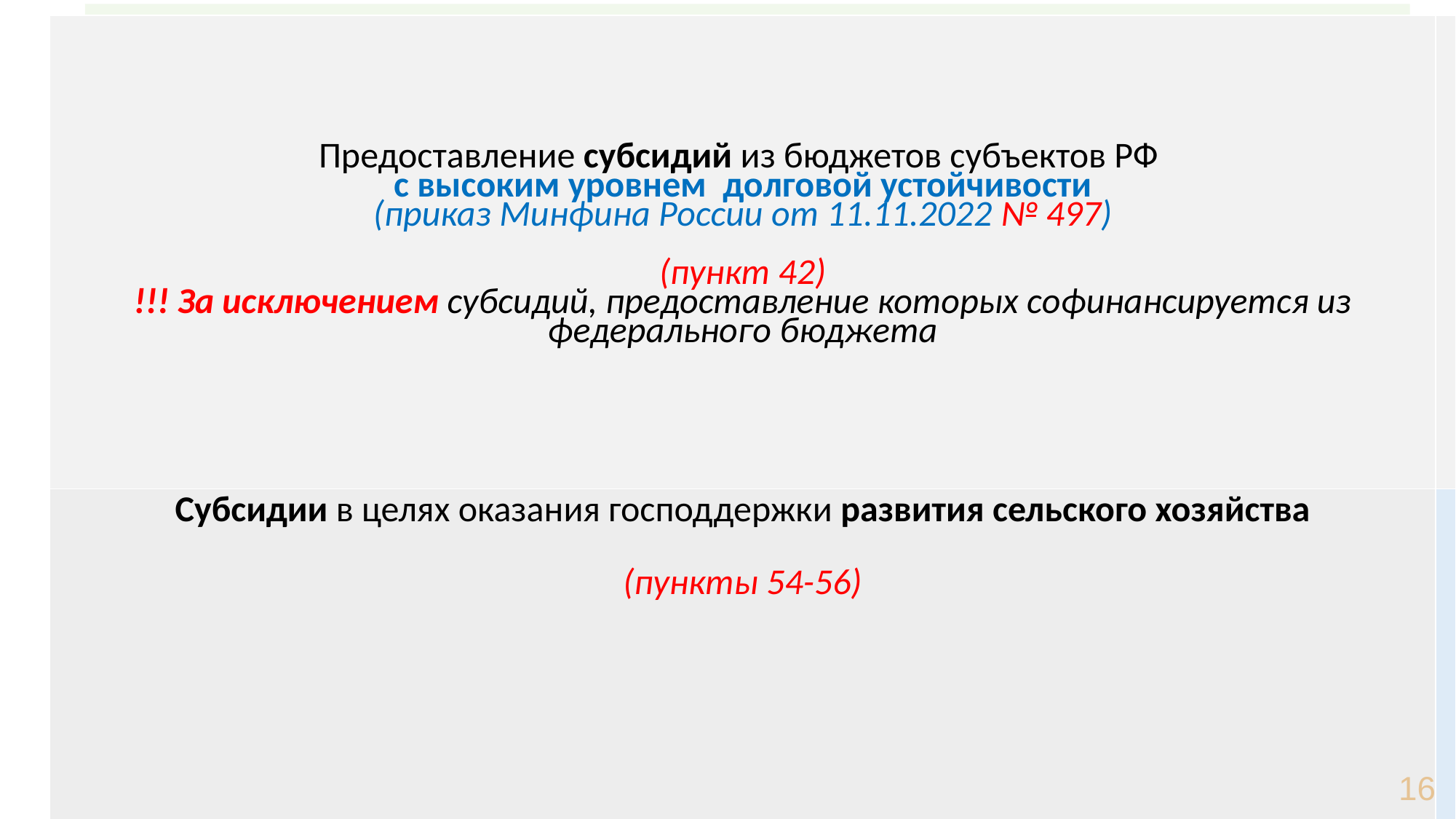

Особенности, предусмотренные Едиными правилами предоставления субсидий (2)
| Предоставление субсидий из бюджетов субъектов РФ с высоким уровнем долговой устойчивости (приказ Минфина России от 11.11.2022 № 497) (пункт 42) !!! За исключением субсидий, предоставление которых софинансируется из федерального бюджета |  |
| --- | --- |
| Субсидии в целях оказания господдержки развития сельского хозяйства (пункты 54-56) |  |
16